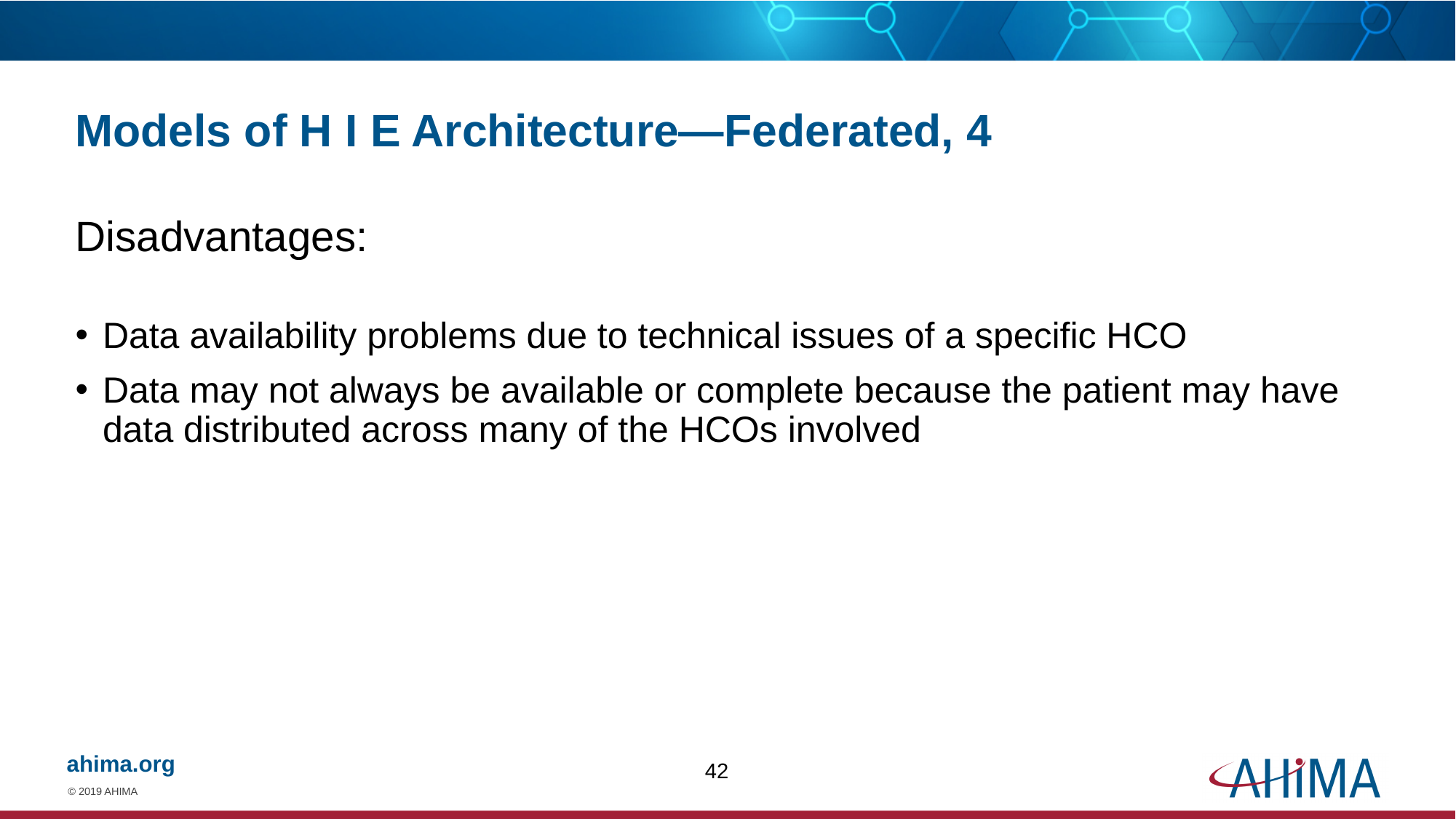

# Models of H I E Architecture—Federated, 4
Disadvantages:

Data availability problems due to technical issues of a specific HCO
Data may not always be available or complete because the patient may have data distributed across many of the HCOs involved